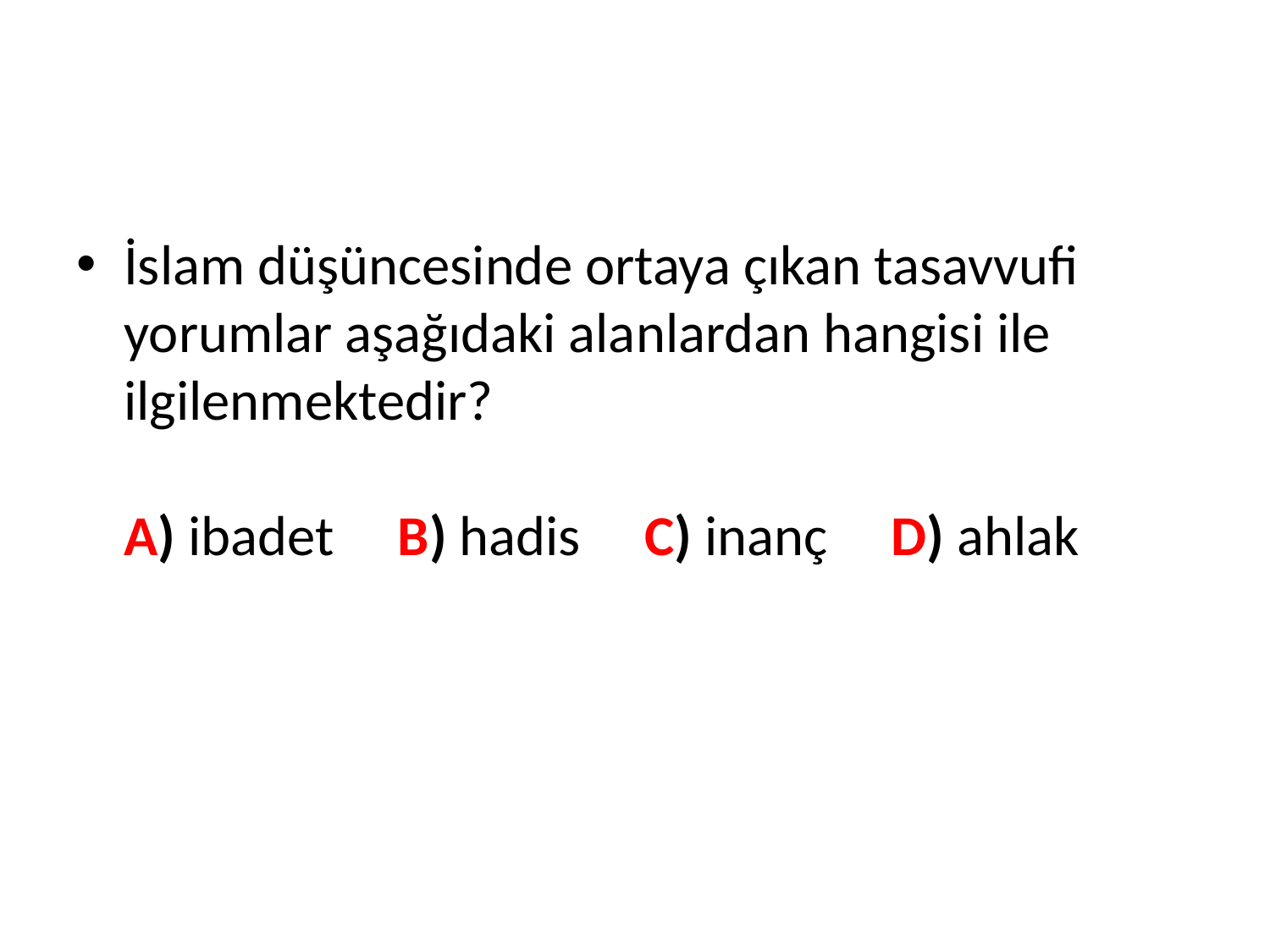

#
İslam düşüncesinde ortaya çıkan tasavvufi yorumlar aşağıdaki alanlardan hangisi ile ilgilenmektedir?
A) ibadet     B) hadis     C) inanç     D) ahlak